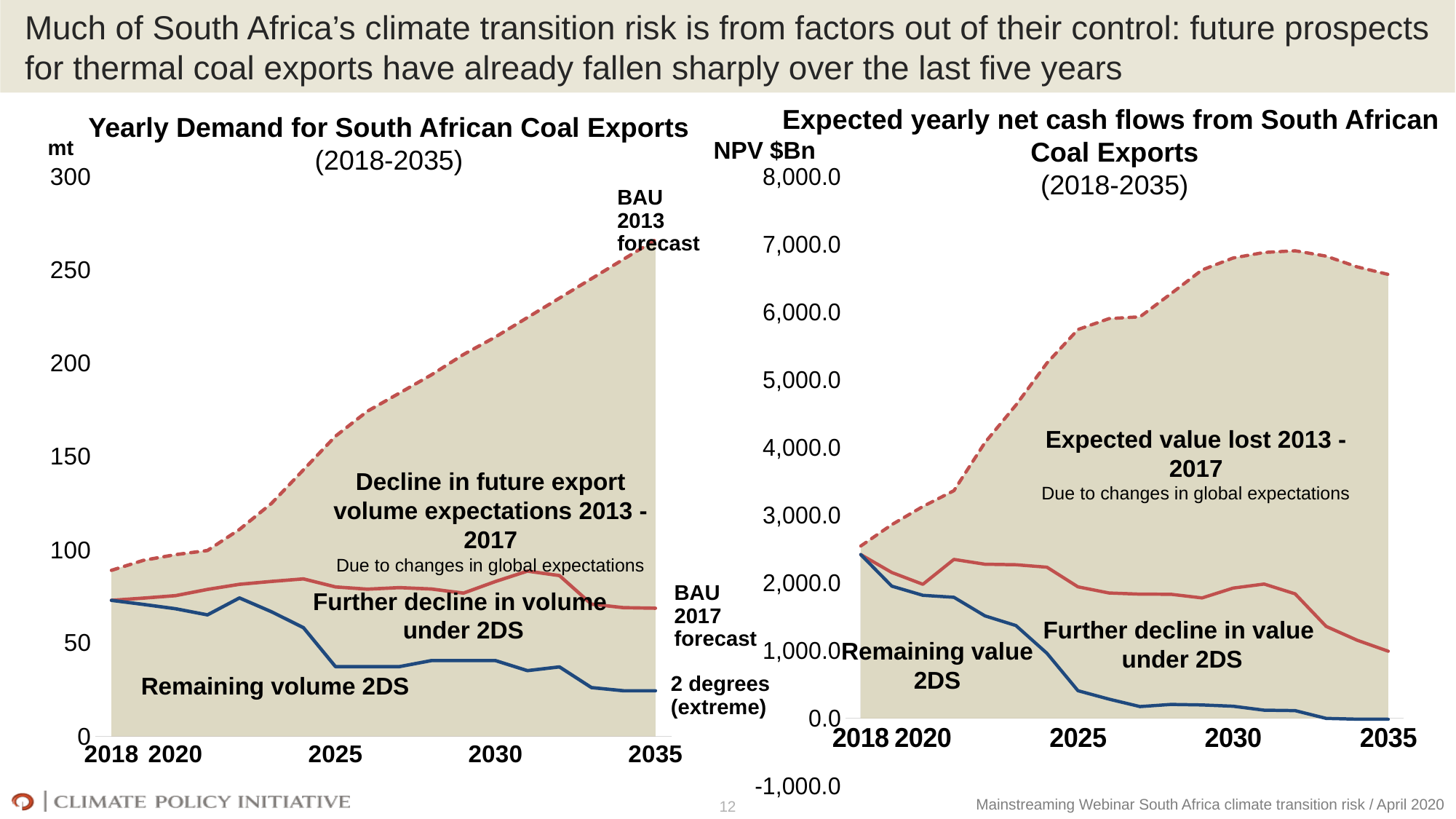

#
Much of South Africa’s climate transition risk is from factors out of their control: future prospects for thermal coal exports have already fallen sharply over the last five years
Expected yearly net cash flows from South African
Coal Exports
(2018-2035)
Yearly Demand for South African Coal Exports
(2018-2035)
mt
NPV $Bn

### Chart

| Category |  |  |  |  |  |  |
|---|---|---|---|---|---|---|
| 2018 | 88.99166666666667 | 72.9 | 72.9 | 88.99166666666667 | 72.9 | 72.9 |
|  | 94.355 | 74.10000000000001 | 70.7 | 94.355 | 74.10000000000001 | 70.7 |
| 2020 | 97.39849672625876 | 75.39909 | 68.4 | 97.39849672625876 | 75.39909 | 68.4 |
|  | 99.60878463823407 | 78.74818000000002 | 65.09818000000001 | 99.60878463823407 | 78.74818000000002 | 65.09818000000001 |
|  | 110.91907255020939 | 81.48473000000001 | 74.17273000000002 | 110.91907255020939 | 81.48473000000001 | 74.17273000000002 |
|  | 124.85211046218468 | 83.03473000000001 | 66.77273 | 124.85211046218468 | 83.03473000000001 | 66.77273 |
|  | 142.88739837416 | 84.38473000000002 | 58.22273 | 142.88739837416 | 84.38473000000002 | 58.22273 |
| 2025 | 160.94268628613534 | 80.08473000000002 | 37.35 | 160.94268628613534 | 80.08473000000002 | 37.35 |
|  | 174.33963544886154 | 78.88473 | 37.35 | 174.33963544886154 | 78.88473 | 37.35 |
|  | 184.04433461158777 | 79.72273000000001 | 37.35 | 184.04433461158777 | 79.72273000000001 | 37.35 |
|  | 193.85103377431403 | 78.97273 | 40.6 | 193.85103377431403 | 78.97273 | 40.6 |
|  | 204.75373293704024 | 76.77273000000001 | 40.6 | 204.75373293704024 | 76.77273000000001 | 40.6 |
| 2030 | 214.1584320997665 | 82.98833 | 40.6 | 214.1584320997665 | 82.98833 | 40.6 |
|  | 224.56742233277586 | 88.56473 | 35.199999999999996 | 224.56742233277586 | 88.56473 | 35.199999999999996 |
|  | 234.97641256578524 | 86.16473 | 37.2 | 234.97641256578524 | 86.16473 | 37.2 |
|  | 245.38540279879462 | 70.86472999999998 | 26.1 | 245.38540279879462 | 70.86472999999998 | 26.1 |
|  | 255.794393031804 | 68.96472999999999 | 24.4 | 255.794393031804 | 68.96472999999999 | 24.4 |
| 2035 | 266.2033832648133 | 68.66472999999999 | 24.4 | 266.2033832648133 | 68.66472999999999 | 24.4 |

### Chart

| Category |  |  |  |  |  |  |
|---|---|---|---|---|---|---|
| 2018 | 2545.215191080786 | 2417.8520378462135 | 2417.8520378462135 | 2545.215191080786 | 2417.8520378462135 | 2417.8520378462135 |
|  | 2861.005296676719 | 2153.984803157233 | 1951.852291431622 | 2861.005296676719 | 2153.984803157233 | 1951.852291431622 |
| 2020 | 3129.225227633346 | 1979.1925625189874 | 1816.5422323325909 | 3129.225227633346 | 1979.1925625189874 | 1816.5422323325909 |
|  | 3363.005400799279 | 2346.5724012272026 | 1786.8944735668947 | 3363.005400799279 | 2346.5724012272026 | 1786.8944735668947 |
|  | 4074.3849165355236 | 2275.6247767871205 | 1512.1898119418038 | 4074.3849165355236 | 2275.6247767871205 | 1512.1898119418038 |
|  | 4628.24767711497 | 2267.90577878841 | 1369.3027752428814 | 4628.24767711497 | 2267.90577878841 | 1369.3027752428814 |
|  | 5249.884391626157 | 2231.8794676862685 | 959.694705039466 | 5249.884391626157 | 2231.8794676862685 | 959.694705039466 |
| 2025 | 5745.684359505671 | 1941.7216978935794 | 406.1135899633731 | 5745.684359505671 | 1941.7216978935794 | 406.1135899633731 |
|  | 5906.920353814086 | 1850.402592421144 | 281.7089485627361 | 5906.920353814086 | 1850.402592421144 | 281.7089485627361 |
|  | 5933.935742261444 | 1833.6549434121516 | 171.72702181255096 | 5933.935742261444 | 1833.6549434121516 | 171.72702181255096 |
|  | 6276.123412012798 | 1831.2727773246115 | 203.14711110243974 | 6276.123412012798 | 1831.2727773246115 | 203.14711110243974 |
|  | 6626.296318684823 | 1777.6907985402202 | 195.52509947523023 | 6626.296318684823 | 1777.6907985402202 | 195.52509947523023 |
| 2030 | 6803.157504105923 | 1922.7169003742254 | 176.76752820593754 | 6803.157504105923 | 1922.7169003742254 | 176.76752820593754 |
|  | 6884.942545677664 | 1982.481741122969 | 118.10037196632271 | 6884.942545677664 | 1982.481741122969 | 118.10037196632271 |
|  | 6910.032577716897 | 1837.7513578127257 | 111.56691659858367 | 6910.032577716897 | 1837.7513578127257 | 111.56691659858367 |
|  | 6830.524775285613 | 1356.586299260815 | -3.287206483015913 | 6830.524775285613 | 1356.586299260815 | -3.287206483015913 |
|  | 6671.576307106143 | 1152.078716228208 | -14.73280441146912 | 6671.576307106143 | 1152.078716228208 | -14.73280441146912 |
| 2035 | 6560.5280375377015 | 990.203384847742 | -16.179733832195517 | 6560.5280375377015 | 990.203384847742 | -16.179733832195517 |
BAU 2013 forecast
Expected value lost 2013 -2017
Due to changes in global expectations
Decline in future export volume expectations 2013 -2017
Due to changes in global expectations
BAU 2017 forecast
Further decline in volume
under 2DS
Further decline in value
under 2DS
Remaining value
2DS
Remaining volume 2DS

2 degrees (extreme)
12